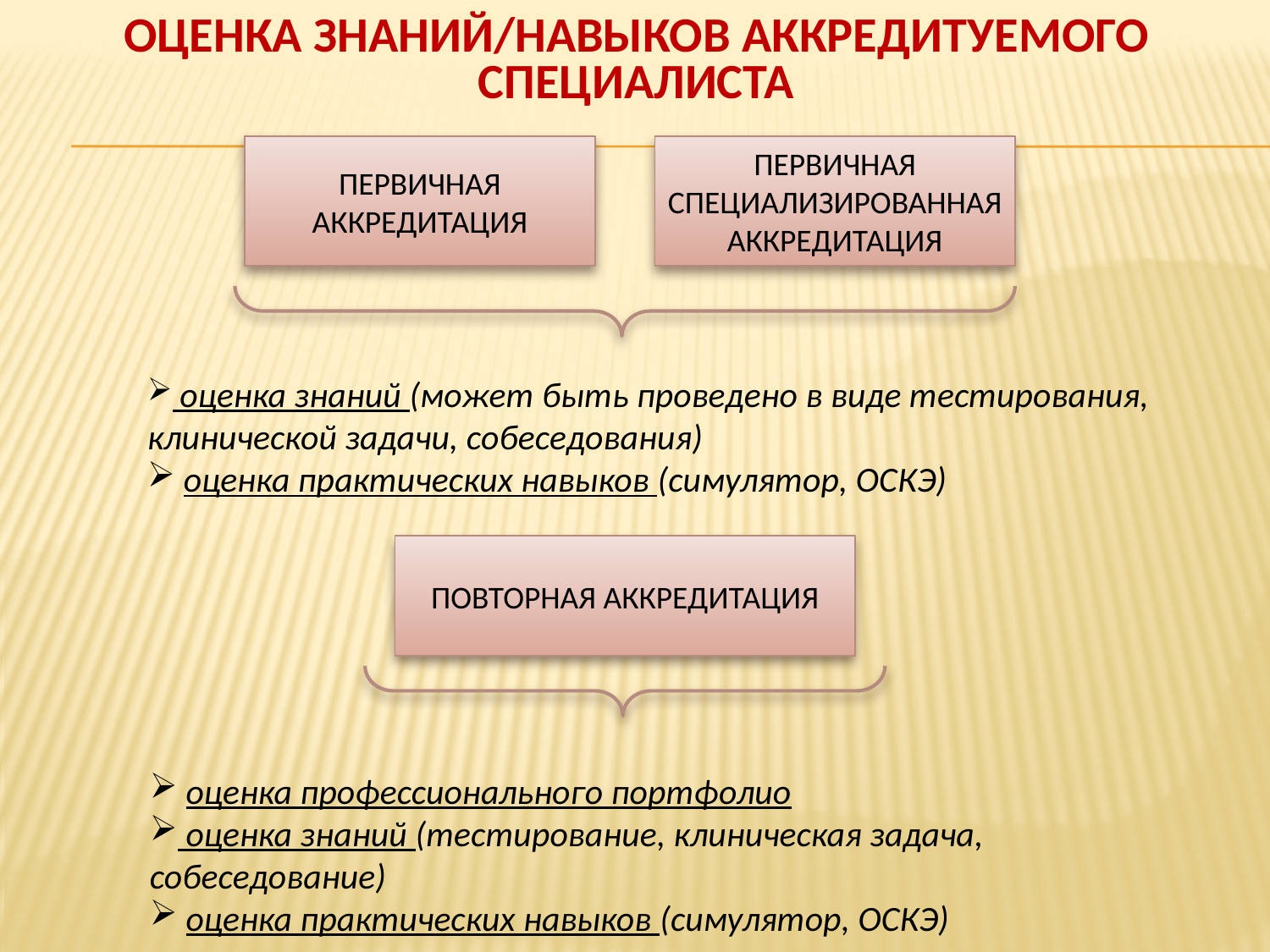

ОЦЕНКА ЗНАНИЙ/НАВЫКОВ АККРЕДИТУЕМОГО СПЕЦИАЛИСТА
ПЕРВИЧНАЯ АККРЕДИТАЦИЯ
ПЕРВИЧНАЯ СПЕЦИАЛИЗИРОВАННАЯ АККРЕДИТАЦИЯ
 оценка знаний (может быть проведено в виде тестирования, клинической задачи, собеседования)
 оценка практических навыков (симулятор, ОСКЭ)

ПОВТОРНАЯ АККРЕДИТАЦИЯ
 оценка профессионального портфолио
 оценка знаний (тестирование, клиническая задача, собеседование)
 оценка практических навыков (симулятор, ОСКЭ)